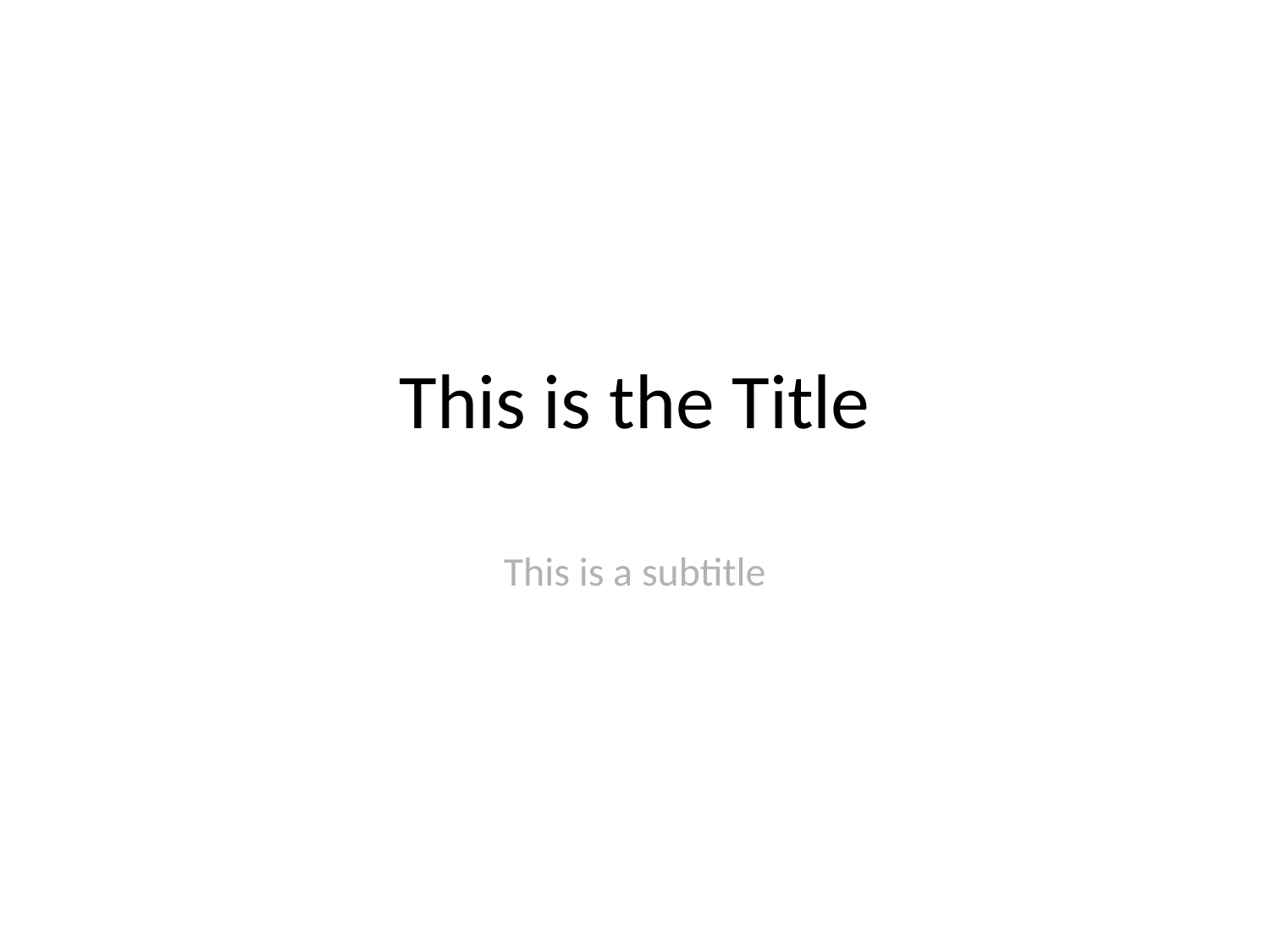

# This is the Title
This is a subtitle